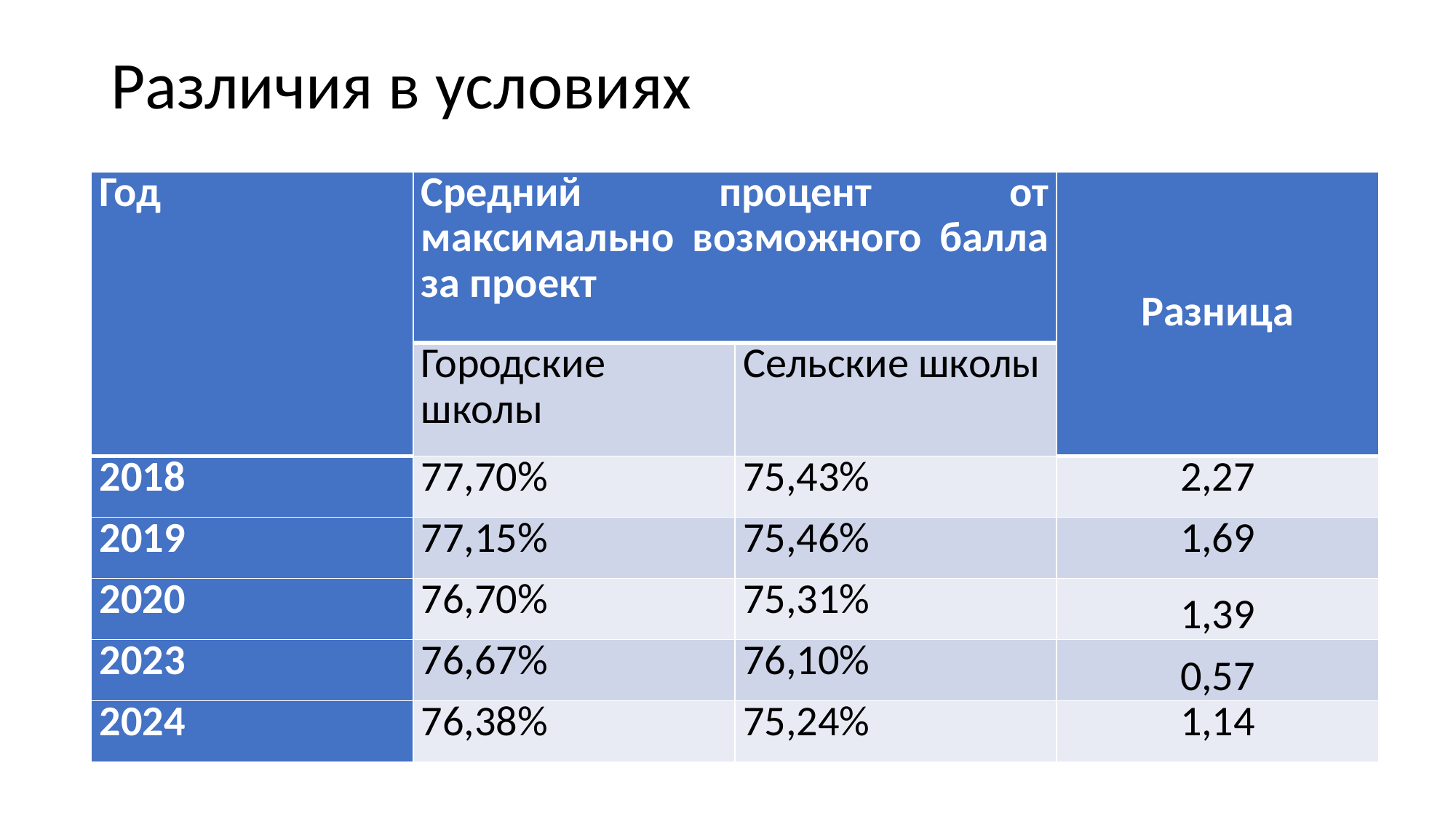

# Различия в условиях
| Год | Средний процент от максимально возможного балла за проект |  | Разница |
| --- | --- | --- | --- |
|  | Городские школы | Сельские школы |  |
| 2018 | 77,70% | 75,43% | 2,27 |
| 2019 | 77,15% | 75,46% | 1,69 |
| 2020 | 76,70% | 75,31% | 1,39 |
| 2023 | 76,67% | 76,10% | 0,57 |
| 2024 | 76,38% | 75,24% | 1,14 |